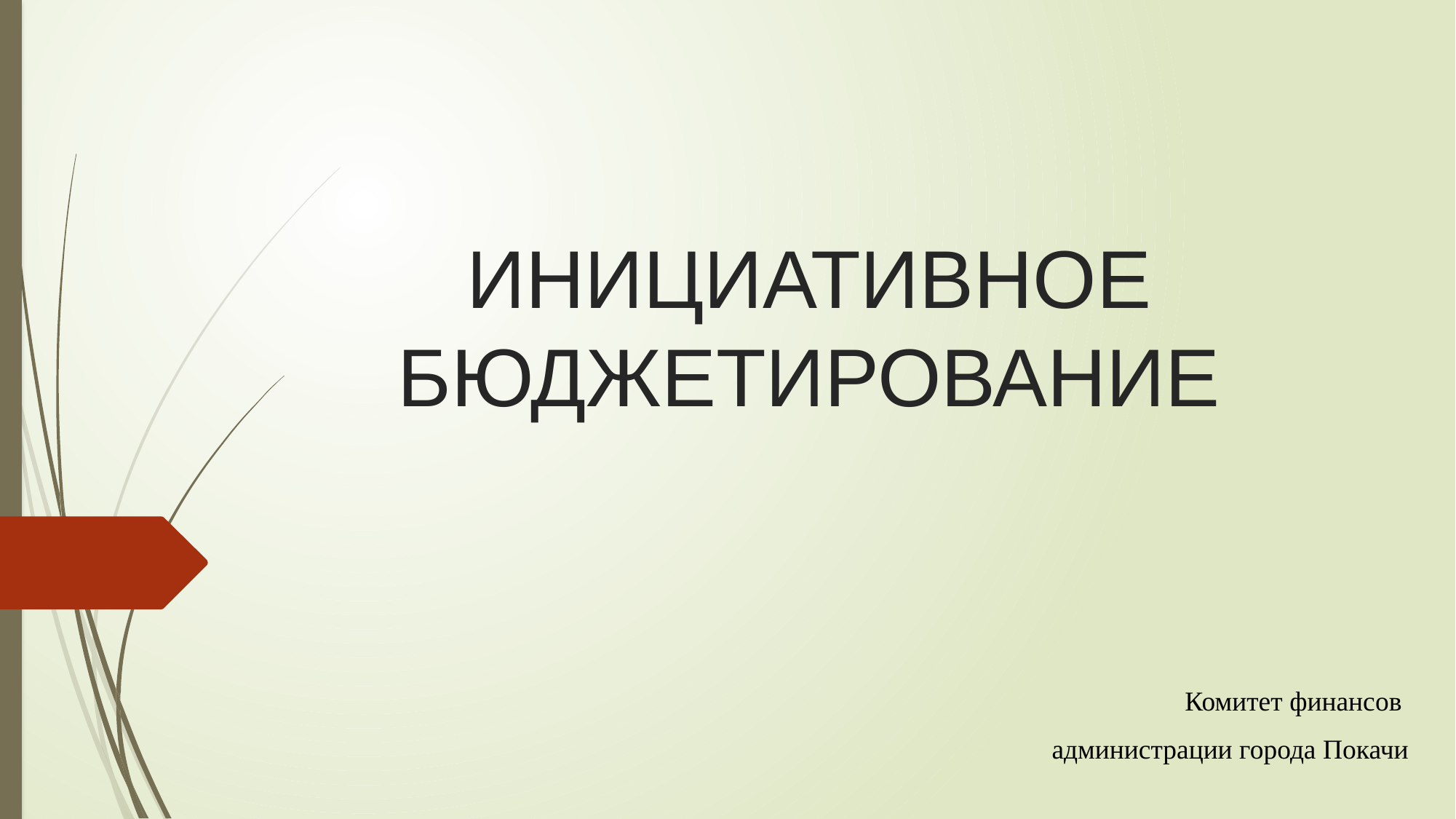

# ИНИЦИАТИВНОЕ БЮДЖЕТИРОВАНИЕ
Комитет финансов
администрации города Покачи